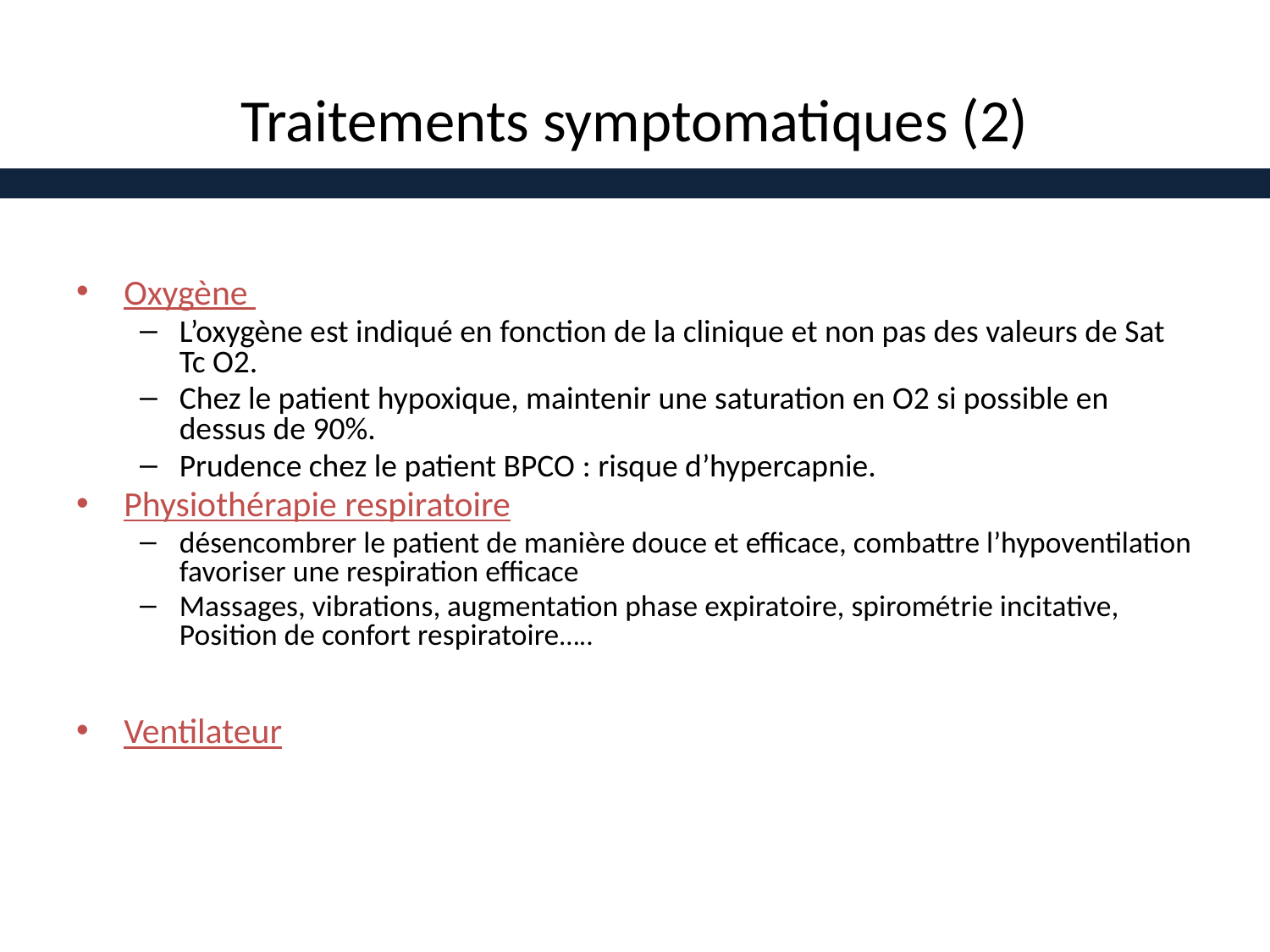

# Traitements symptomatiques (2)

Oxygène
L’oxygène est indiqué en fonction de la clinique et non pas des valeurs de Sat Tc O2.
Chez le patient hypoxique, maintenir une saturation en O2 si possible en dessus de 90%.
Prudence chez le patient BPCO : risque d’hypercapnie.
Physiothérapie respiratoire
désencombrer le patient de manière douce et efficace, combattre l’hypoventilation favoriser une respiration efficace
Massages, vibrations, augmentation phase expiratoire, spirométrie incitative, Position de confort respiratoire…..

Ventilateur